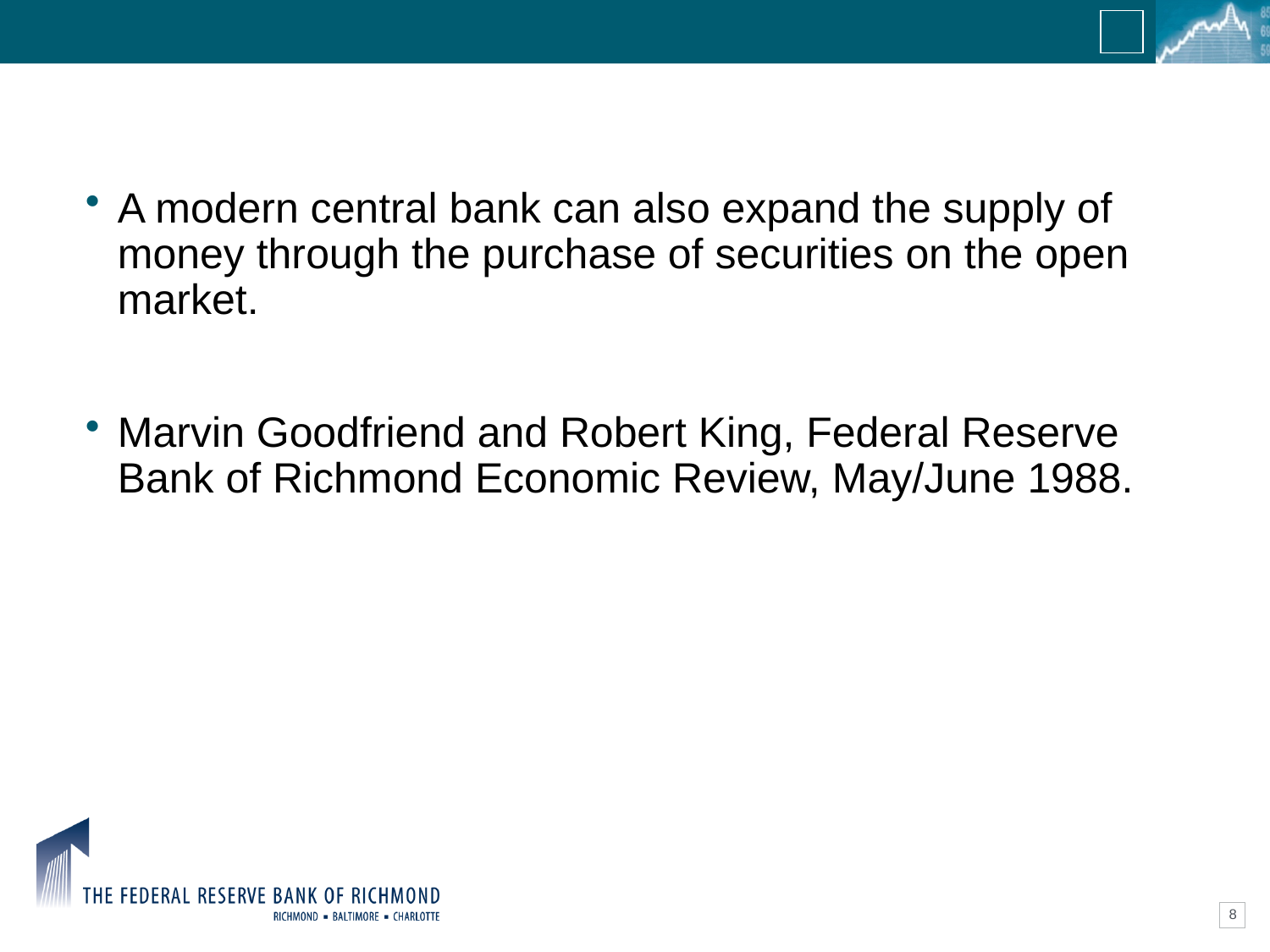

#
A modern central bank can also expand the supply of money through the purchase of securities on the open market.

Marvin Goodfriend and Robert King, Federal Reserve Bank of Richmond Economic Review, May/June 1988.
8